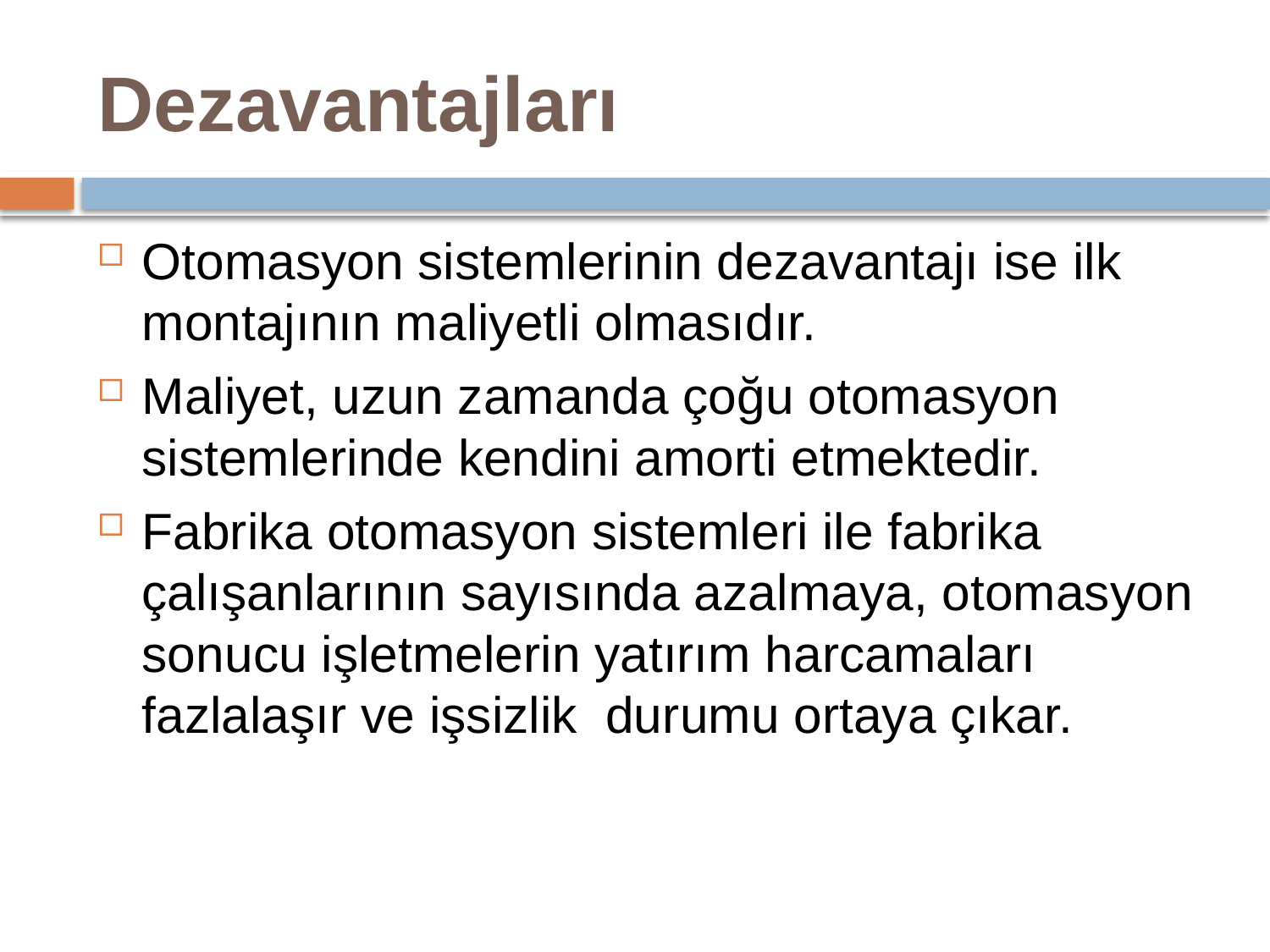

# Dezavantajları
Otomasyon sistemlerinin dezavantajı ise ilk montajının maliyetli olmasıdır.
Maliyet, uzun zamanda çoğu otomasyon sistemlerinde kendini amorti etmektedir.
Fabrika otomasyon sistemleri ile fabrika çalışanlarının sayısında azalmaya, otomasyon sonucu işletmelerin yatırım harcamaları fazlalaşır ve işsizlik  durumu ortaya çıkar.